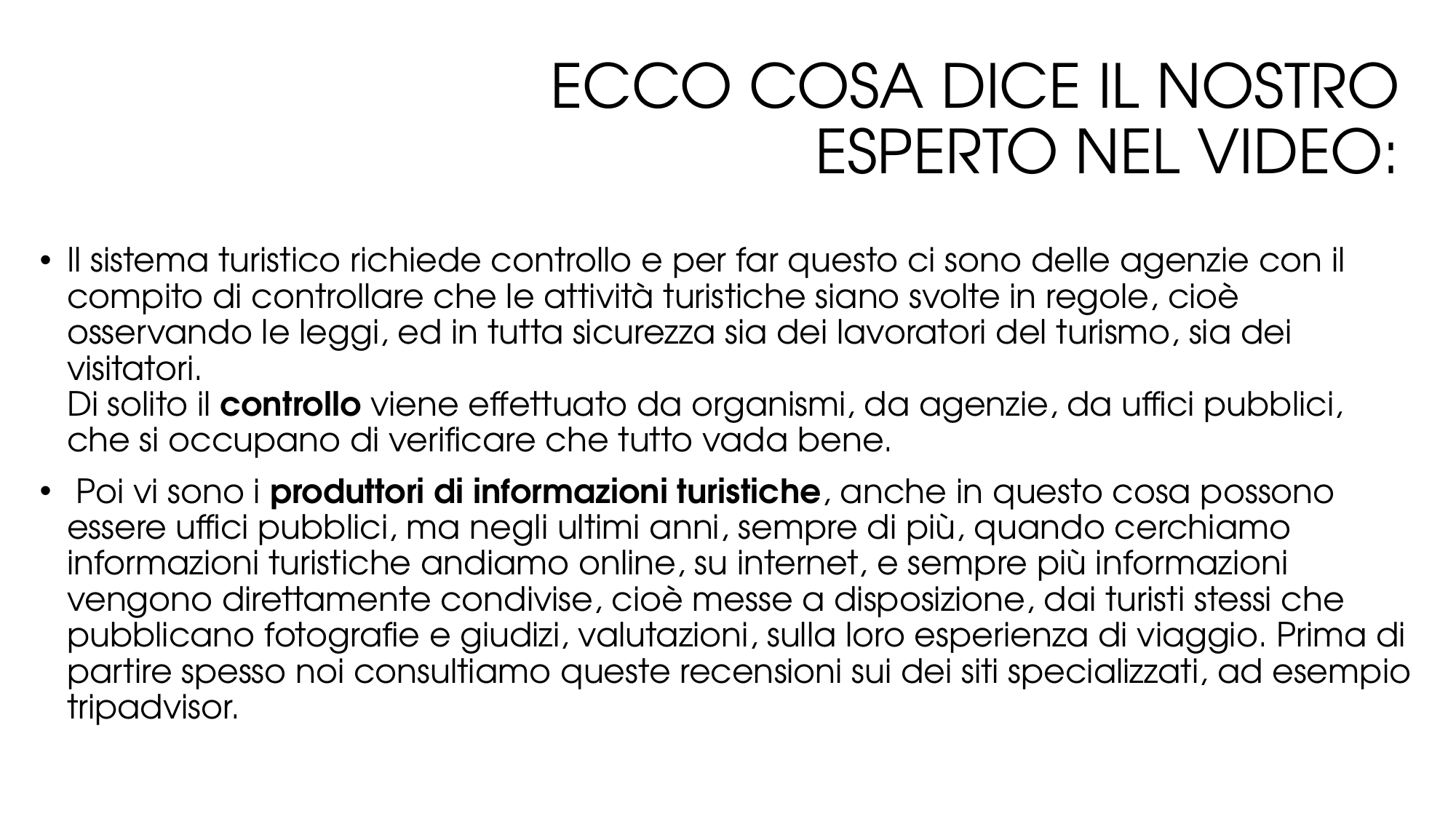

# Ecco cosa dice il nostro esperto nel video:
Il sistema turistico richiede controllo e per far questo ci sono delle agenzie con il compito di controllare che le attività turistiche siano svolte in regole, cioè osservando le leggi, ed in tutta sicurezza sia dei lavoratori del turismo, sia dei visitatori.
Di solito il controllo viene effettuato da organismi, da agenzie, da uffici pubblici, che si occupano di verificare che tutto vada bene.
 Poi vi sono i produttori di informazioni turistiche, anche in questo cosa possono essere uffici pubblici, ma negli ultimi anni, sempre di più, quando cerchiamo informazioni turistiche andiamo online, su internet, e sempre più informazioni vengono direttamente condivise, cioè messe a disposizione, dai turisti stessi che pubblicano fotografie e giudizi, valutazioni, sulla loro esperienza di viaggio. Prima di partire spesso noi consultiamo queste recensioni sui dei siti specializzati, ad esempio tripadvisor.